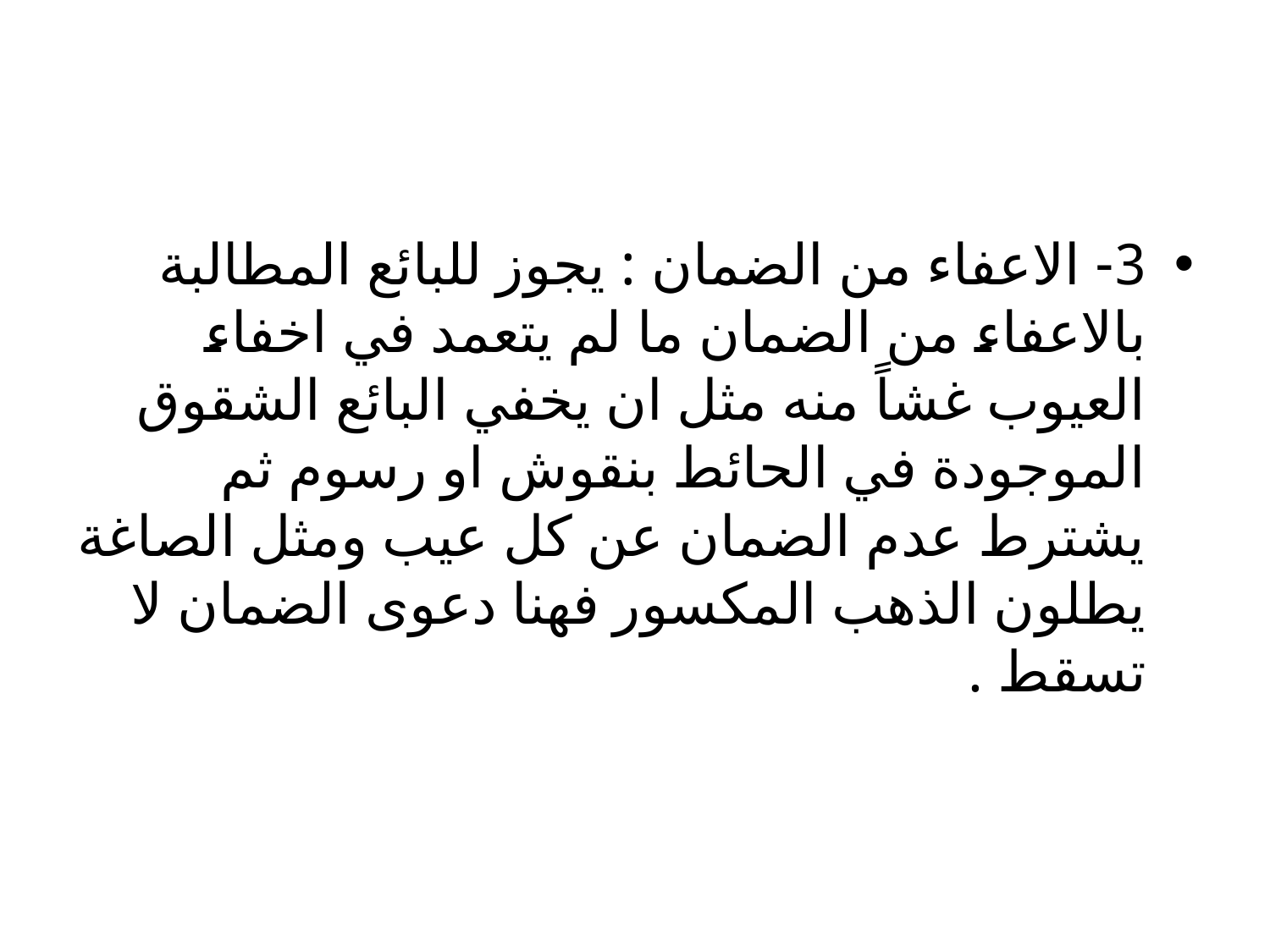

#
3- الاعفاء من الضمان : يجوز للبائع المطالبة بالاعفاء من الضمان ما لم يتعمد في اخفاء العيوب غشاً منه مثل ان يخفي البائع الشقوق الموجودة في الحائط بنقوش او رسوم ثم يشترط عدم الضمان عن كل عيب ومثل الصاغة يطلون الذهب المكسور فهنا دعوى الضمان لا تسقط .